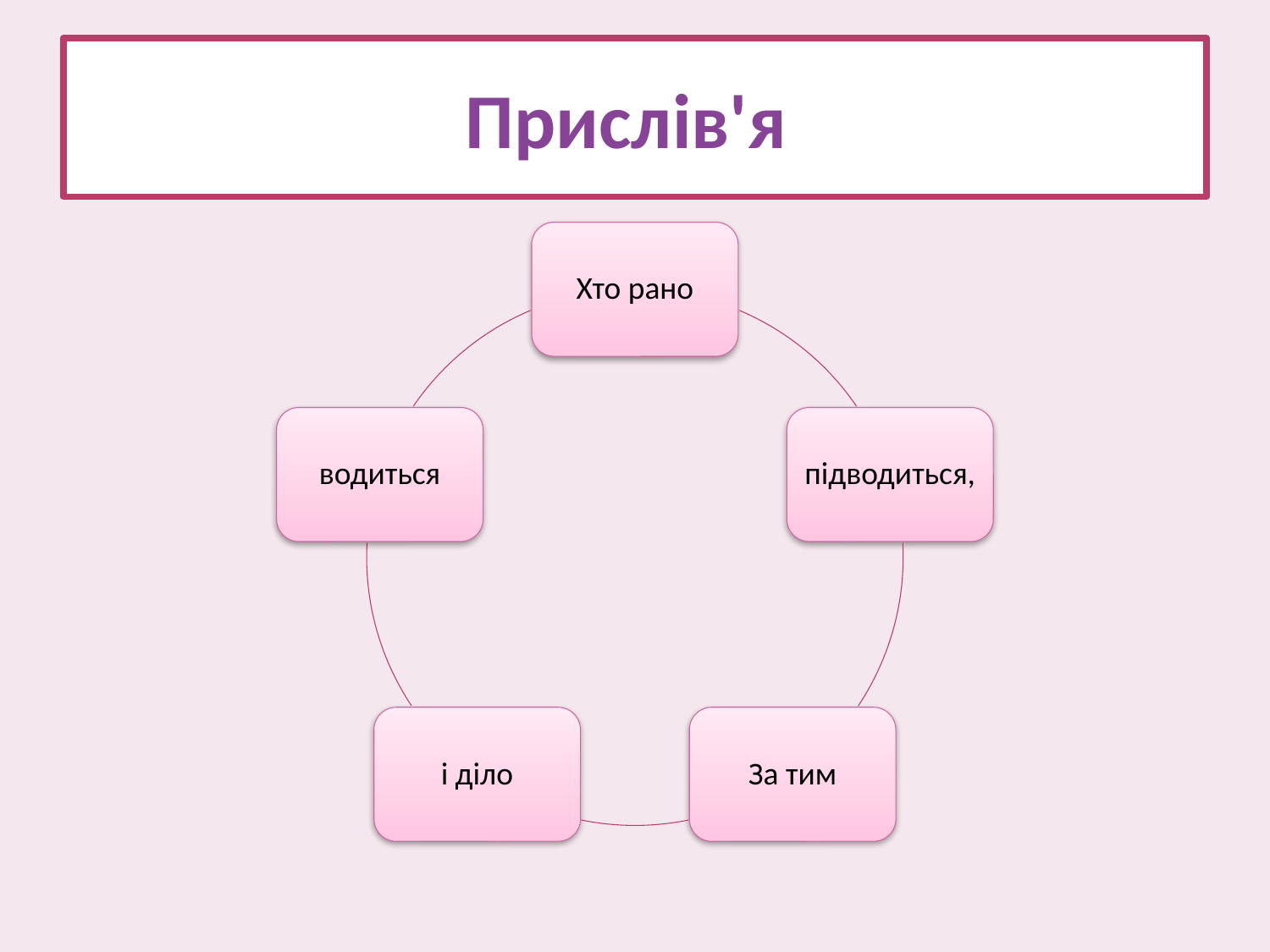

# Прислів'я
Хто рано
підводиться,
За тим
і діло
водиться